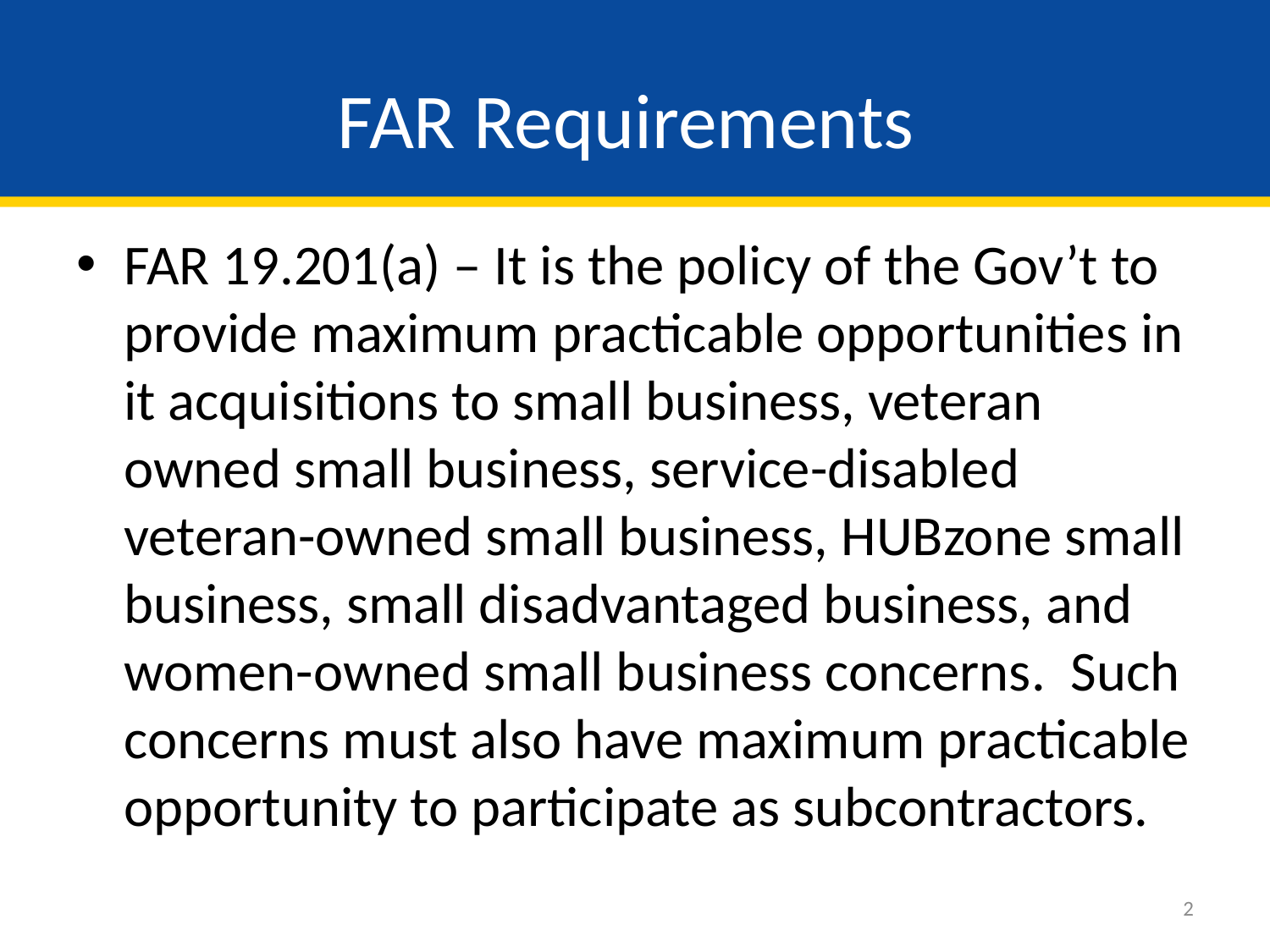

# FAR Requirements
FAR 19.201(a) – It is the policy of the Gov’t to provide maximum practicable opportunities in it acquisitions to small business, veteran owned small business, service-disabled veteran-owned small business, HUBzone small business, small disadvantaged business, and women-owned small business concerns.  Such concerns must also have maximum practicable opportunity to participate as subcontractors.

2